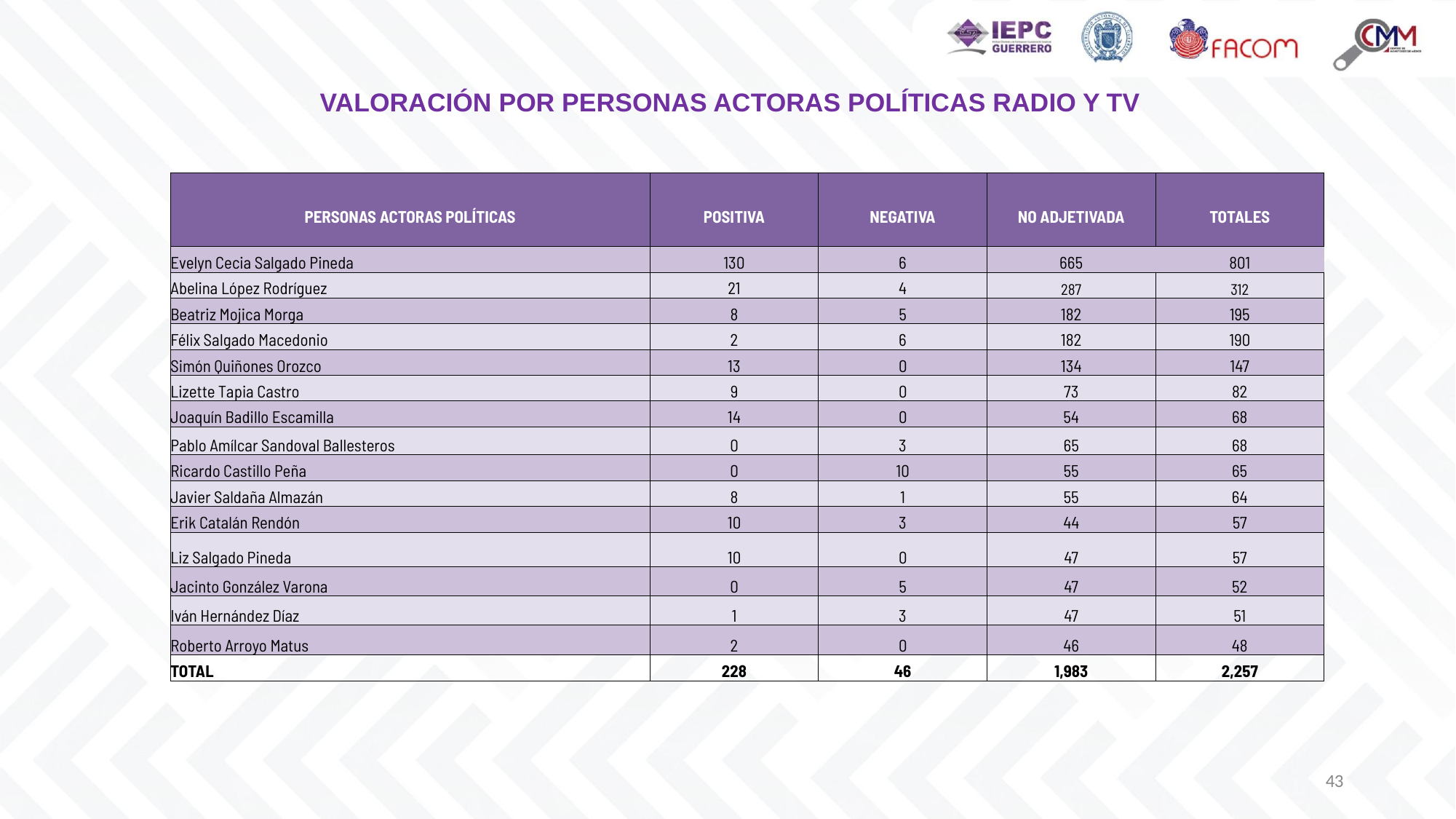

VALORACIÓN POR PERSONAS ACTORAS POLÍTICAS RADIO Y TV
| PERSONAS ACTORAS POLÍTICAS | POSITIVA | NEGATIVA | NO ADJETIVADA | TOTALES |
| --- | --- | --- | --- | --- |
| Evelyn Cecia Salgado Pineda | 130 | 6 | 665 | 801 |
| Abelina López Rodríguez | 21 | 4 | 287 | 312 |
| Beatriz Mojica Morga | 8 | 5 | 182 | 195 |
| Félix Salgado Macedonio | 2 | 6 | 182 | 190 |
| Simón Quiñones Orozco | 13 | 0 | 134 | 147 |
| Lizette Tapia Castro | 9 | 0 | 73 | 82 |
| Joaquín Badillo Escamilla | 14 | 0 | 54 | 68 |
| Pablo Amílcar Sandoval Ballesteros | 0 | 3 | 65 | 68 |
| Ricardo Castillo Peña | 0 | 10 | 55 | 65 |
| Javier Saldaña Almazán | 8 | 1 | 55 | 64 |
| Erik Catalán Rendón | 10 | 3 | 44 | 57 |
| Liz Salgado Pineda | 10 | 0 | 47 | 57 |
| Jacinto González Varona | 0 | 5 | 47 | 52 |
| Iván Hernández Díaz | 1 | 3 | 47 | 51 |
| Roberto Arroyo Matus | 2 | 0 | 46 | 48 |
| TOTAL | 228 | 46 | 1,983 | 2,257 |
43